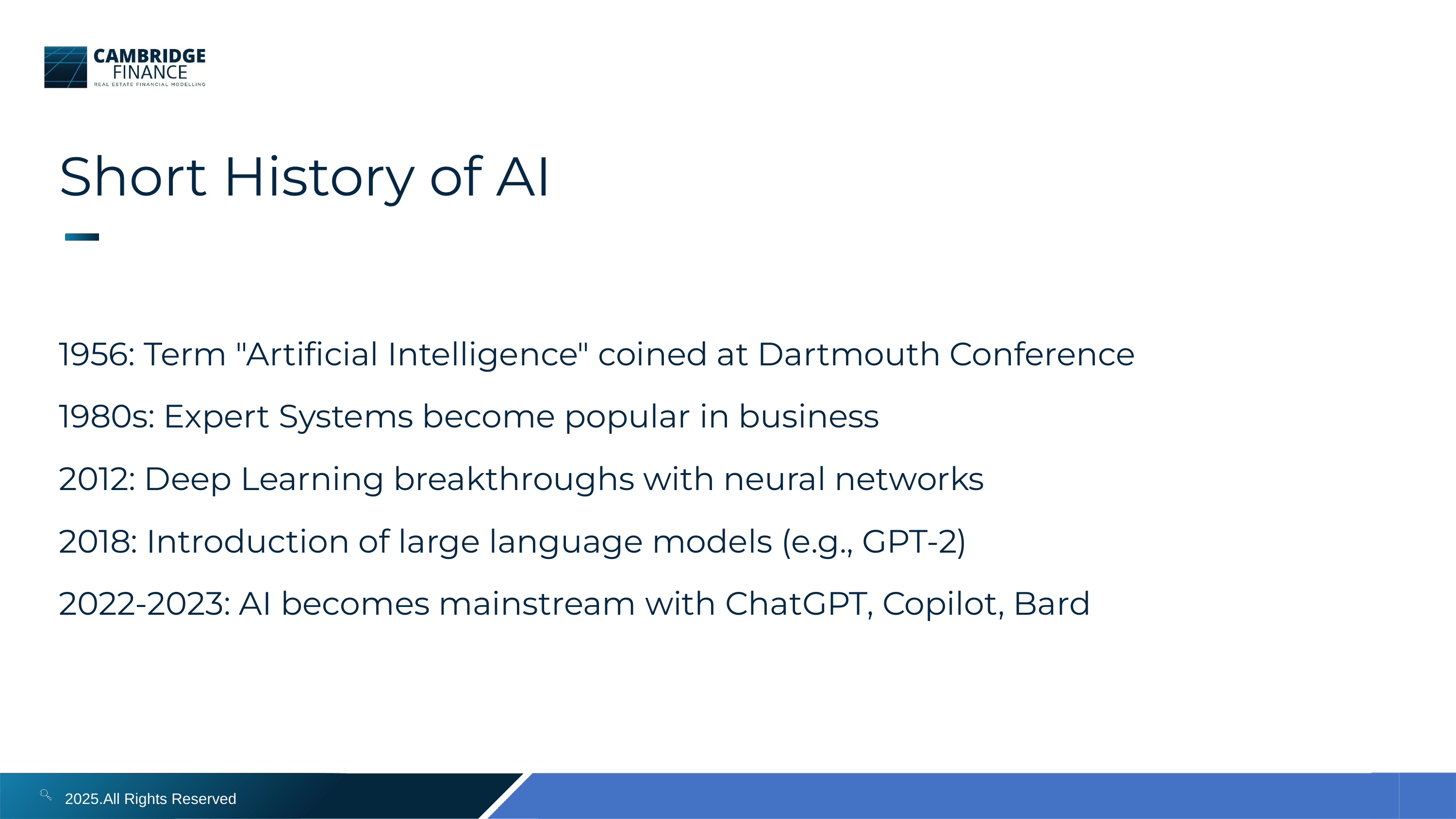

Short History of AI
1956: Term "Artificial Intelligence" coined at Dartmouth Conference
1980s: Expert Systems become popular in business
2012: Deep Learning breakthroughs with neural networks
2018: Introduction of large language models (e.g., GPT-2)
2022-2023: AI becomes mainstream with ChatGPT, Copilot, Bard

2025.All Rights Reserved